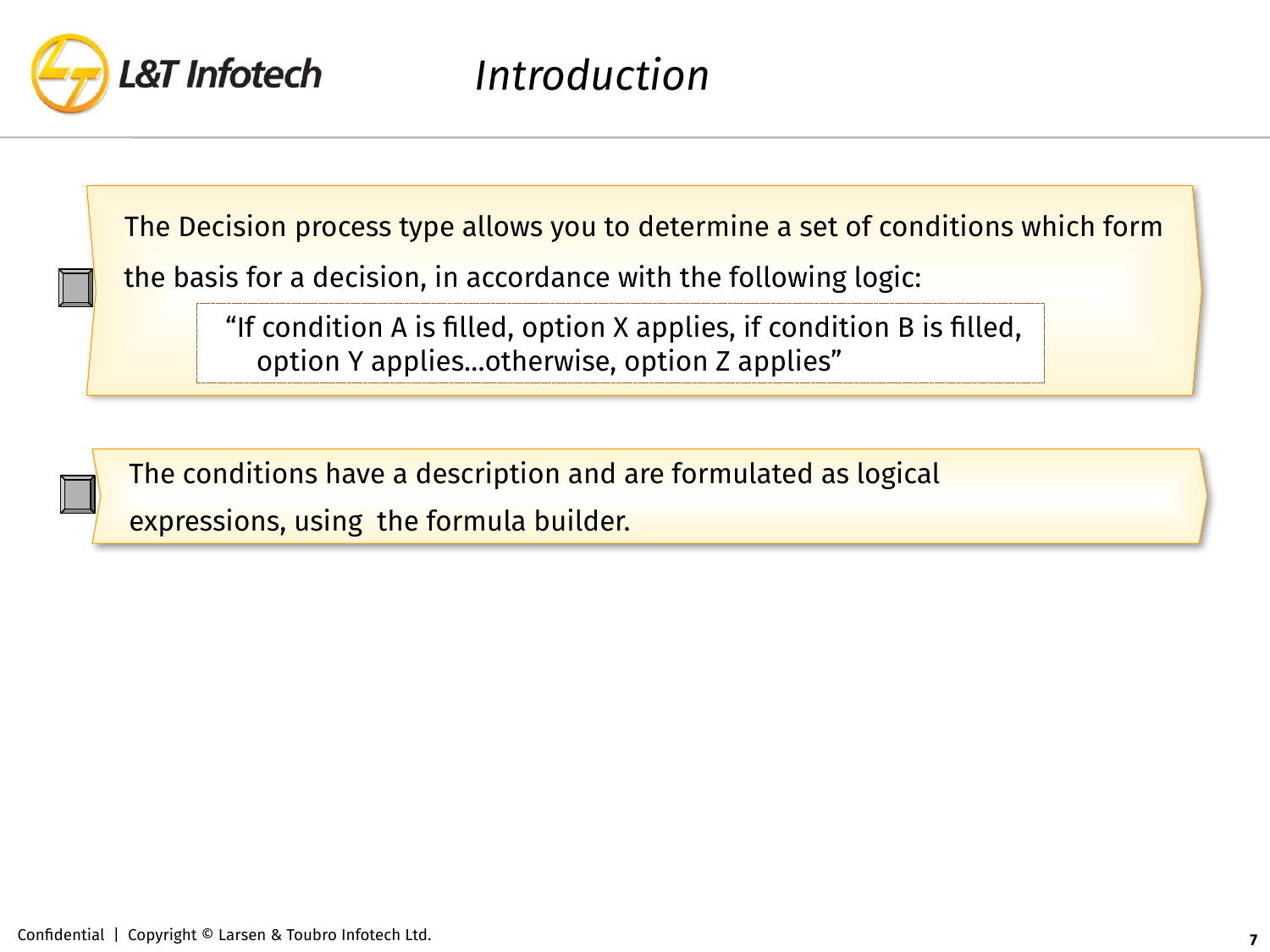

# Introduction
The Decision process type allows you to determine a set of conditions which form  the basis for a decision, in accordance with the following logic:

“If condition A is filled, option X applies, if condition B is filled, option Y applies…otherwise, option Z applies”
The conditions have a description and are formulated as logical
expressions, using  the formula builder.

Confidential  |  Copyright © Larsen & Toubro Infotech Ltd.
7